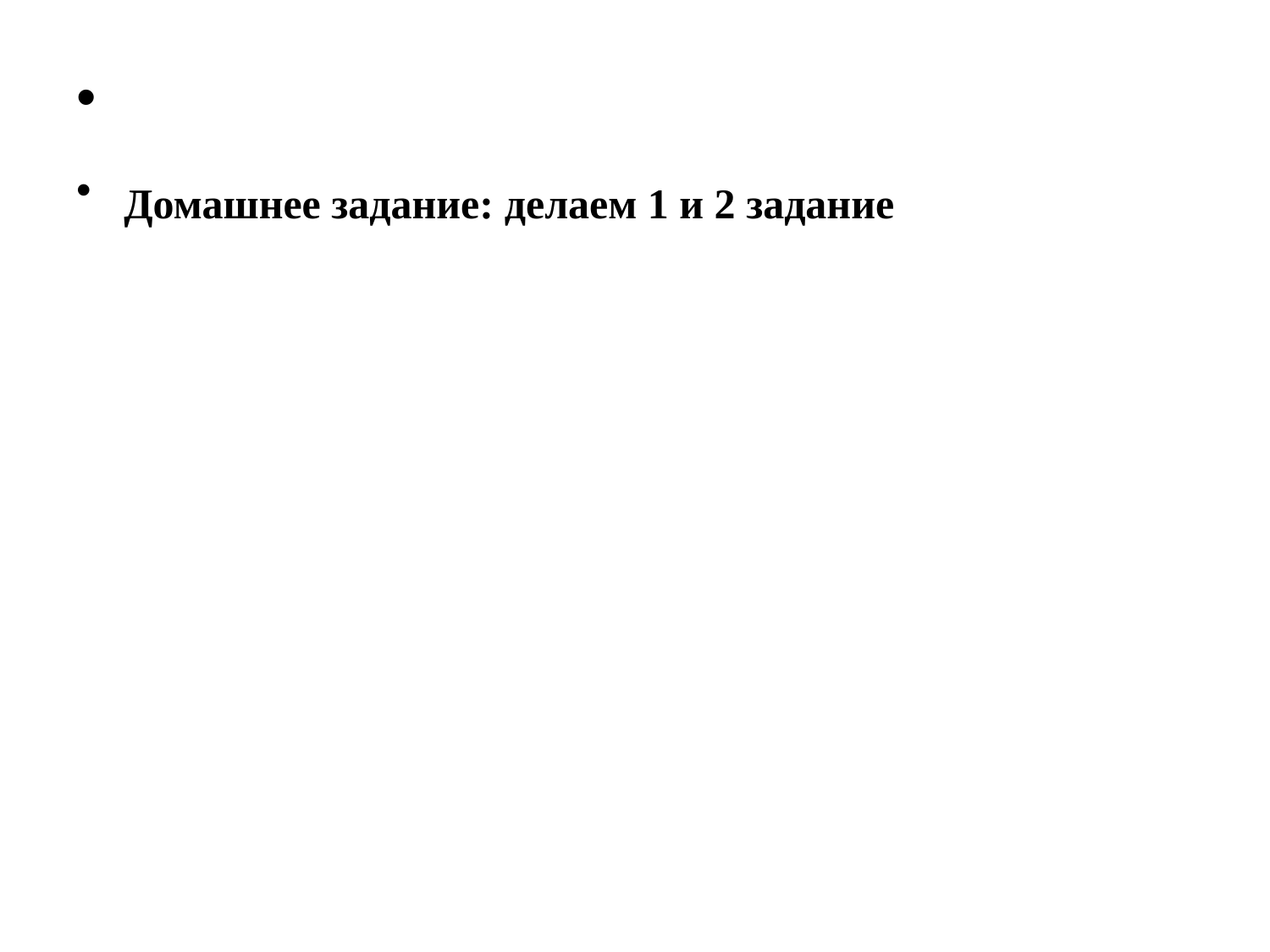

Домашнее задание: делаем 1 и 2 задание